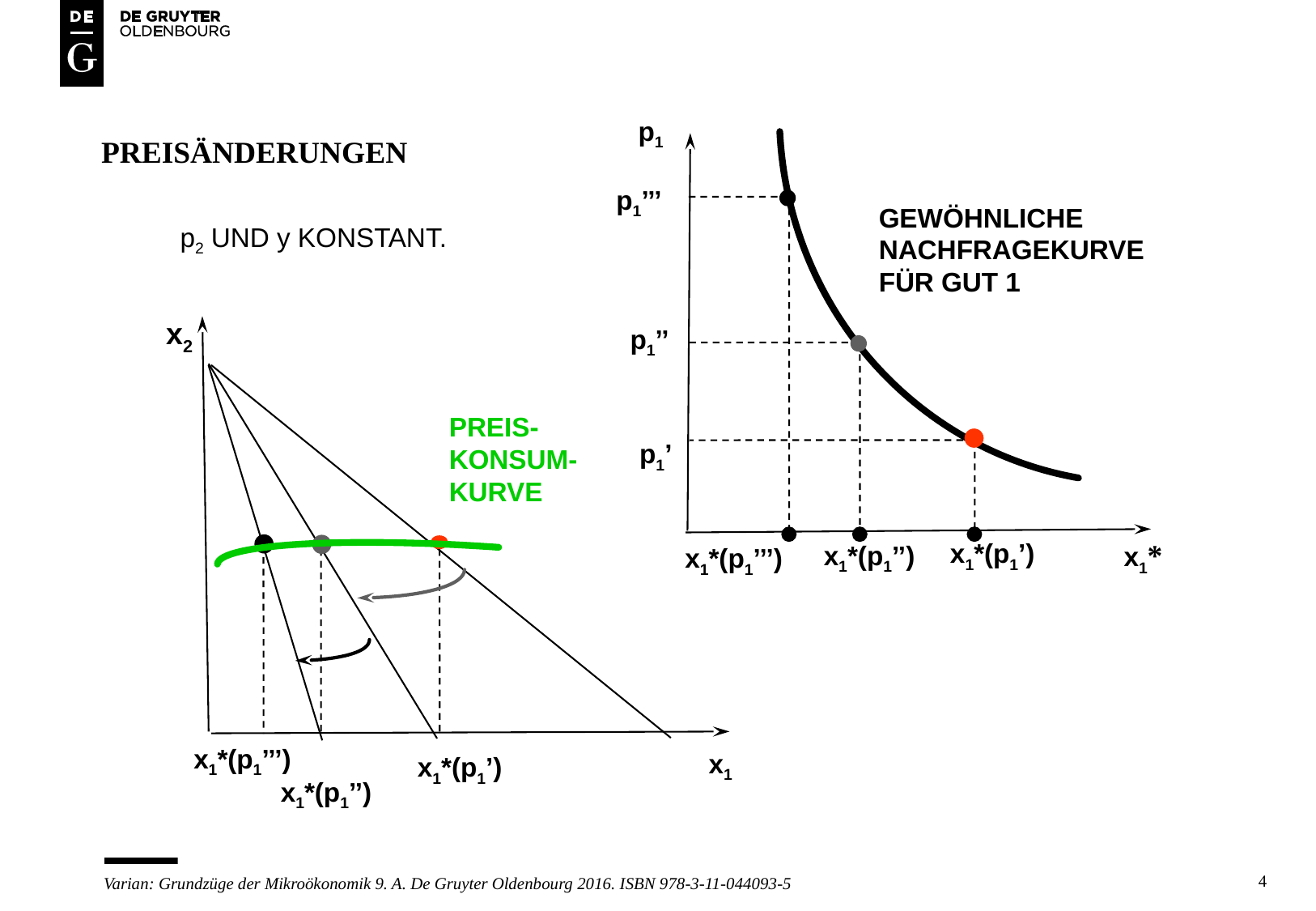

p1

# Preisänderungen
p1’’’

GEWÖHNLICHE
NACHFRAGEKURVE
FÜR GUT 1

p2 UND y KONSTANT.
x2

p1’’

PREIS-
KONSUM-
KURVE

p1’

x1*(p1’)
x1*
x1*(p1’’)

x1*(p1’’’)

x1*(p1’’’)
x1
x1*(p1’)
x1*(p1’’)
4
Varian: Grundzüge der Mikroökonomik 9. A. De Gruyter Oldenbourg 2016. ISBN 978-3-11-044093-5